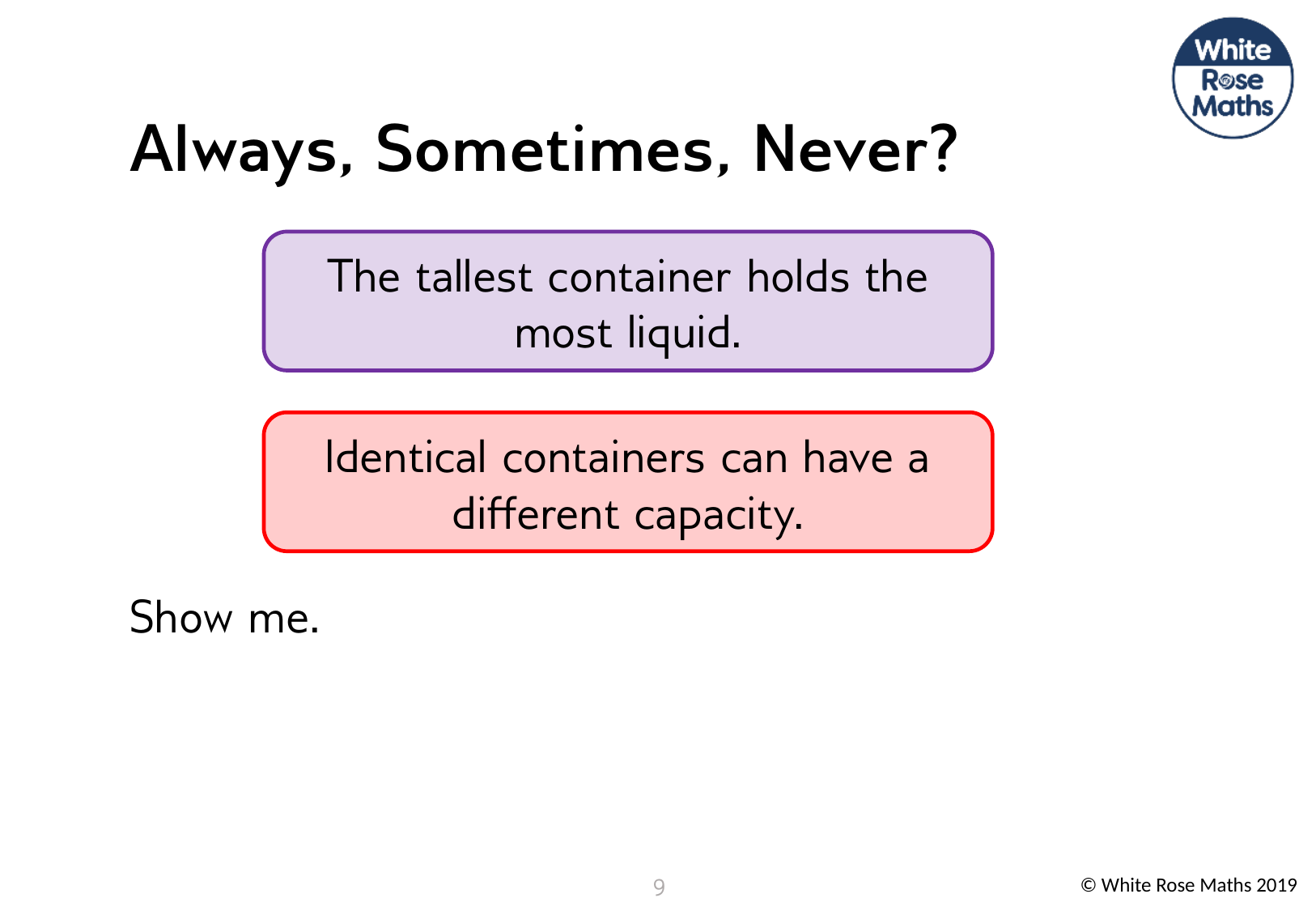

Always, Sometimes, Never?

Show me.
The tallest container holds the most liquid.
Identical containers can have a different capacity.
9